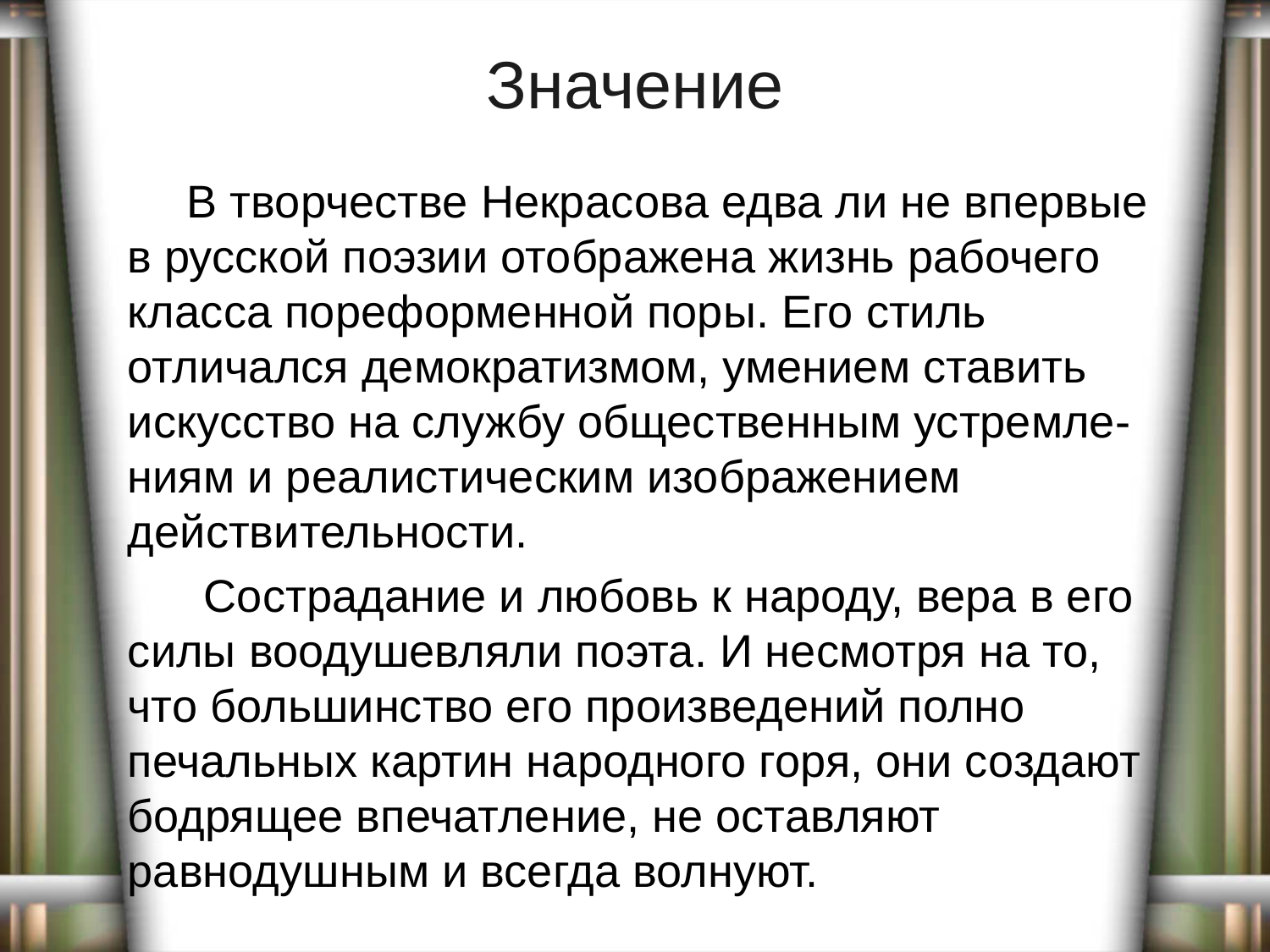

# Значение
     В творчестве Некрасова едва ли не впервые в русской поэзии отображена жизнь рабочего класса пореформенной поры. Его стиль отличался демократизмом, умением ставить искусство на службу общественным устремле-ниям и реалистическим изображением действительности.
      Сострадание и любовь к народу, вера в его силы воодушевляли поэта. И несмотря на то, что большинство его произведений полно печальных картин народного горя, они создают бодрящее впечатление, не оставляют равнодушным и всегда волнуют.